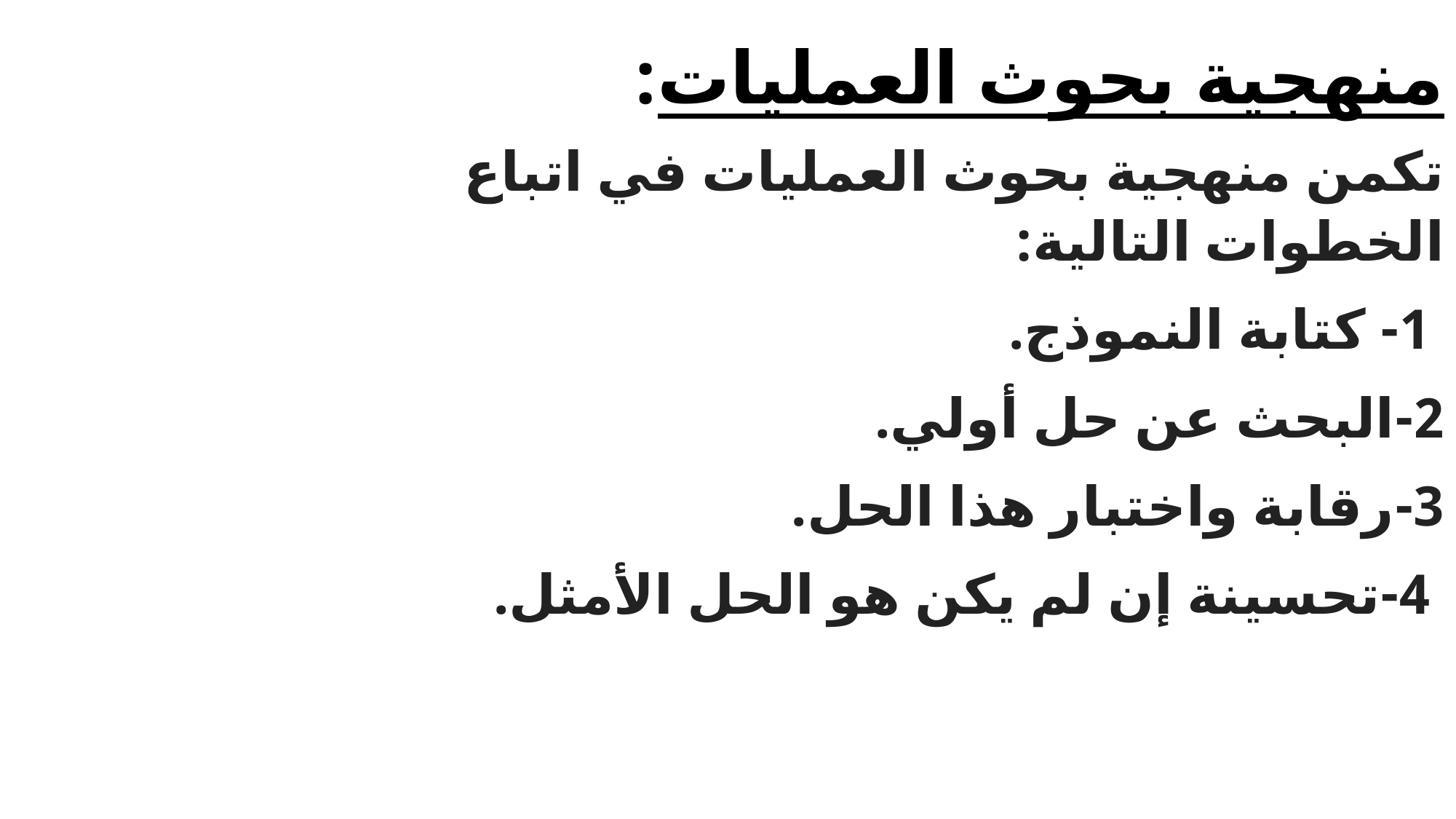

منهجية بحوث العمليات:
تكمن منهجية بحوث العمليات في اتباع الخطوات التالية:
 1- كتابة النموذج.
2-البحث عن حل أولي.
3-رقابة واختبار هذا الحل.
 4-تحسينة إن لم يكن هو الحل الأمثل.